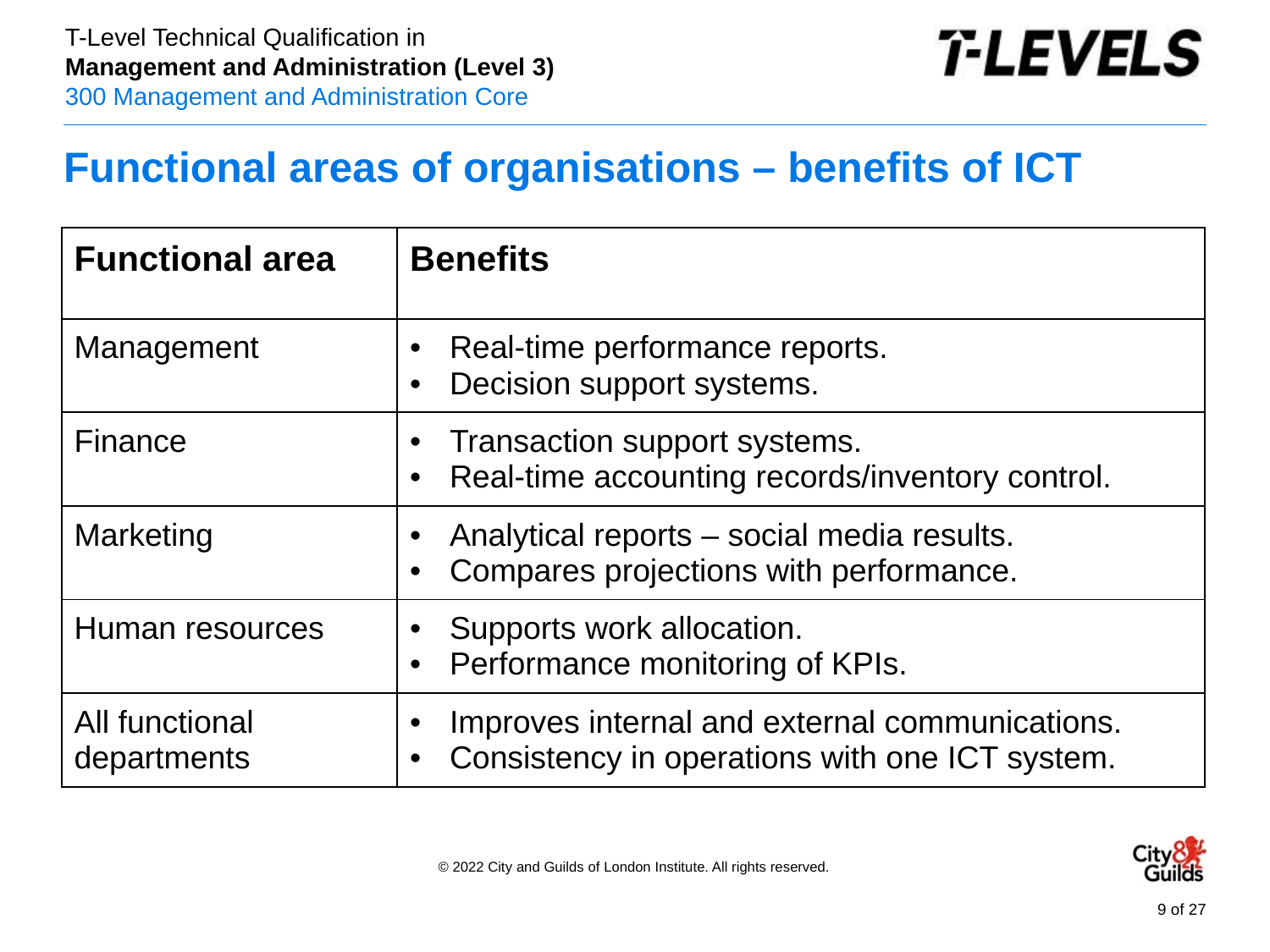

# Functional areas of organisations – benefits of ICT
| Functional area | Benefits |
| --- | --- |
| Management | Real-time performance reports. Decision support systems. |
| Finance | Transaction support systems. Real-time accounting records/inventory control. |
| Marketing | Analytical reports – social media results. Compares projections with performance. |
| Human resources | Supports work allocation. Performance monitoring of KPIs. |
| All functional departments | Improves internal and external communications. Consistency in operations with one ICT system. |